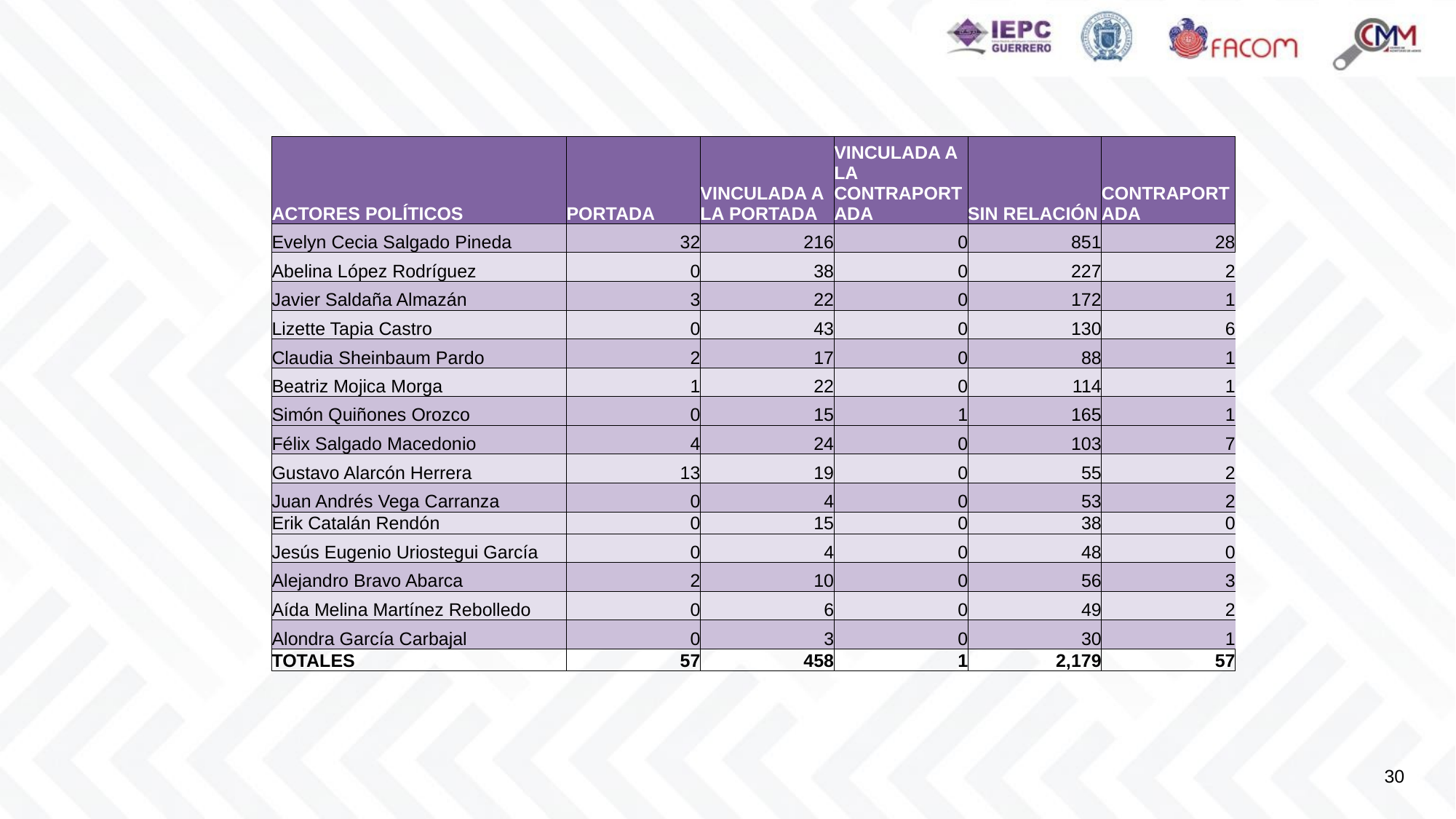

| ACTORES POLÍTICOS | PORTADA | VINCULADA A LA PORTADA | VINCULADA A LA CONTRAPORTADA | SIN RELACIÓN | CONTRAPORTADA |
| --- | --- | --- | --- | --- | --- |
| Evelyn Cecia Salgado Pineda | 32 | 216 | 0 | 851 | 28 |
| Abelina López Rodríguez | 0 | 38 | 0 | 227 | 2 |
| Javier Saldaña Almazán | 3 | 22 | 0 | 172 | 1 |
| Lizette Tapia Castro | 0 | 43 | 0 | 130 | 6 |
| Claudia Sheinbaum Pardo | 2 | 17 | 0 | 88 | 1 |
| Beatriz Mojica Morga | 1 | 22 | 0 | 114 | 1 |
| Simón Quiñones Orozco | 0 | 15 | 1 | 165 | 1 |
| Félix Salgado Macedonio | 4 | 24 | 0 | 103 | 7 |
| Gustavo Alarcón Herrera | 13 | 19 | 0 | 55 | 2 |
| Juan Andrés Vega Carranza | 0 | 4 | 0 | 53 | 2 |
| Erik Catalán Rendón | 0 | 15 | 0 | 38 | 0 |
| Jesús Eugenio Uriostegui García | 0 | 4 | 0 | 48 | 0 |
| Alejandro Bravo Abarca | 2 | 10 | 0 | 56 | 3 |
| Aída Melina Martínez Rebolledo | 0 | 6 | 0 | 49 | 2 |
| Alondra García Carbajal | 0 | 3 | 0 | 30 | 1 |
| TOTALES | 57 | 458 | 1 | 2,179 | 57 |
30